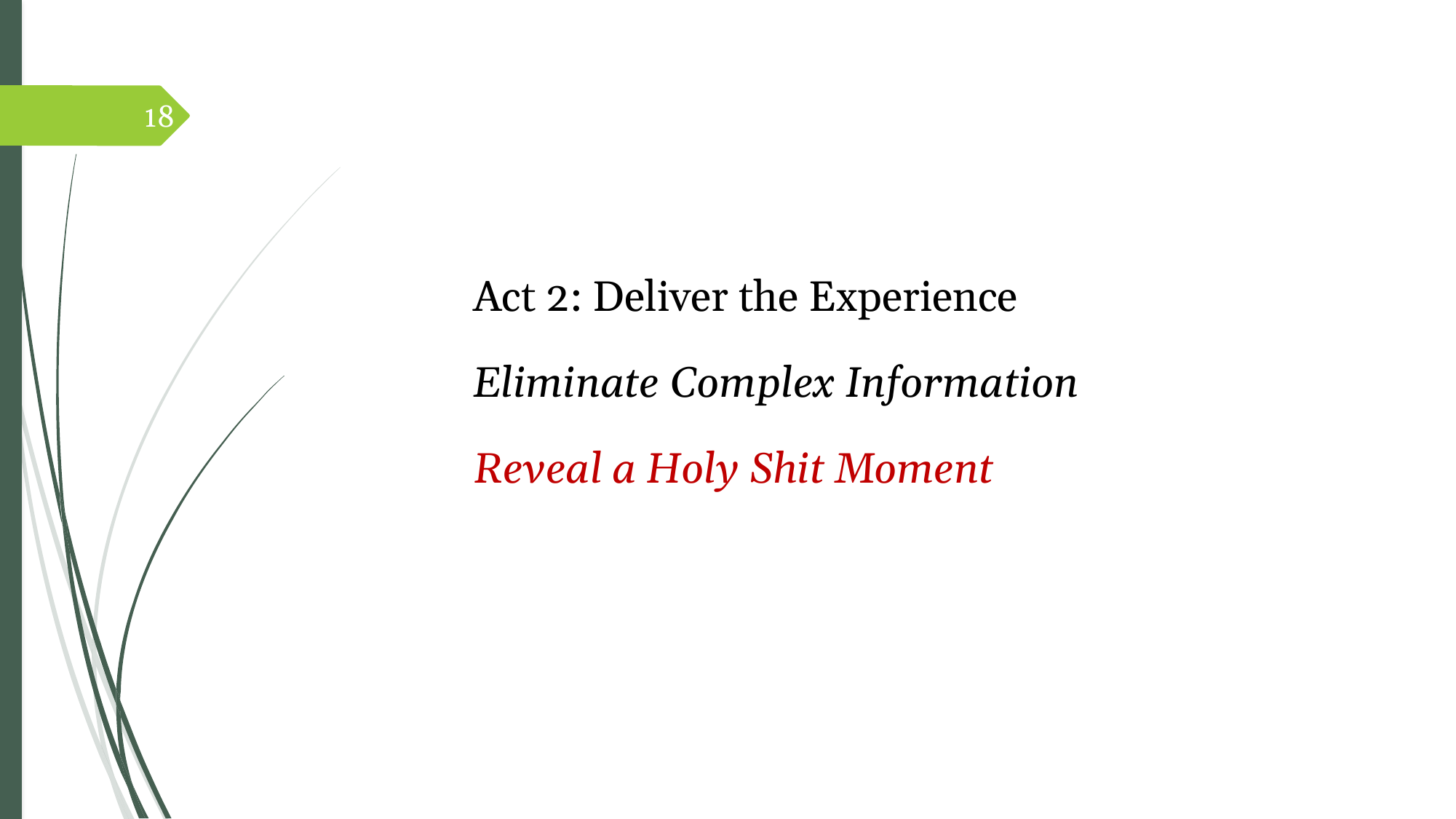

18
Act 2: Deliver the Experience
Eliminate Complex Information
Reveal a Holy Shit Moment